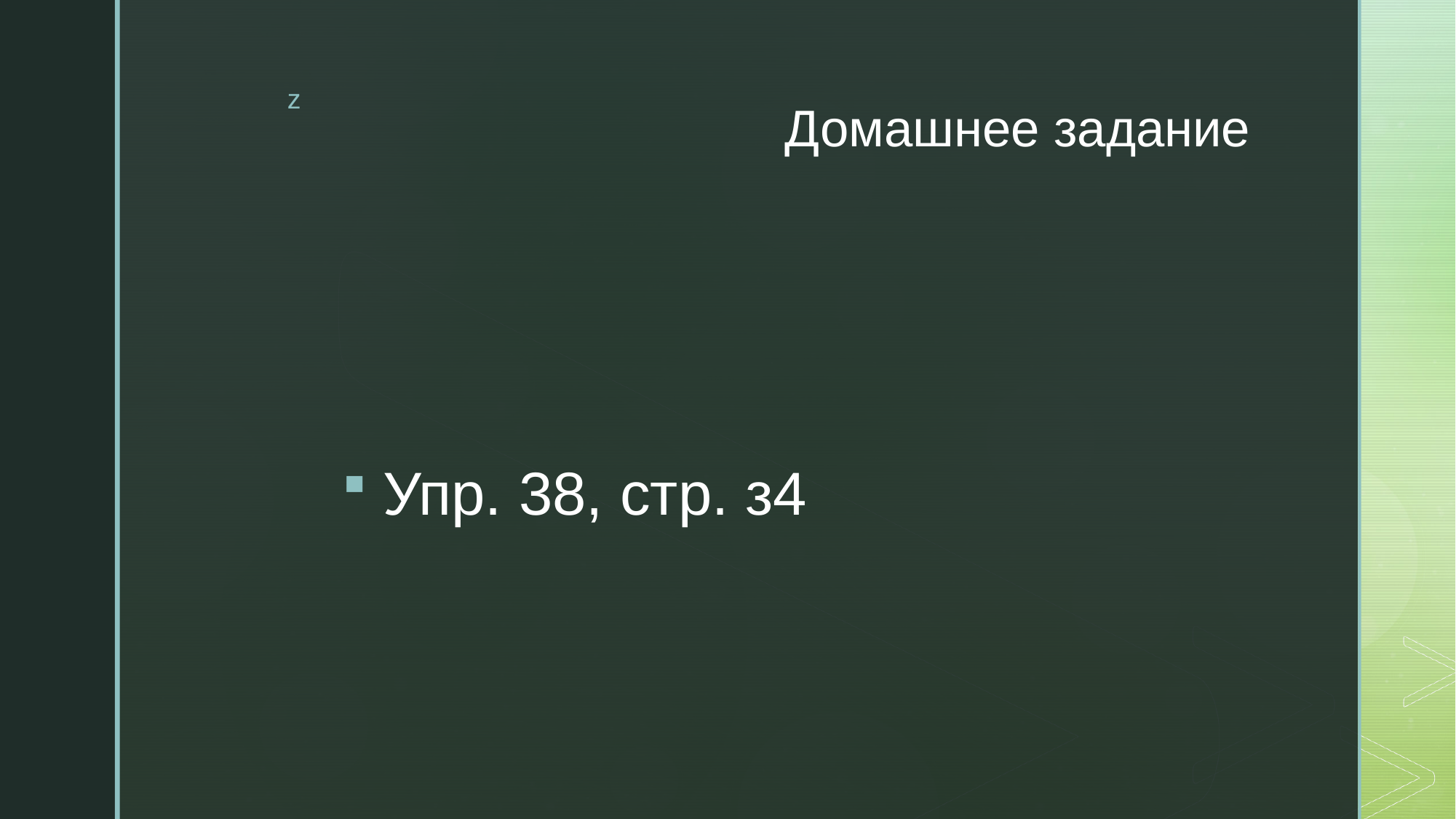

# Домашнее задание
Упр. 38, стр. з4